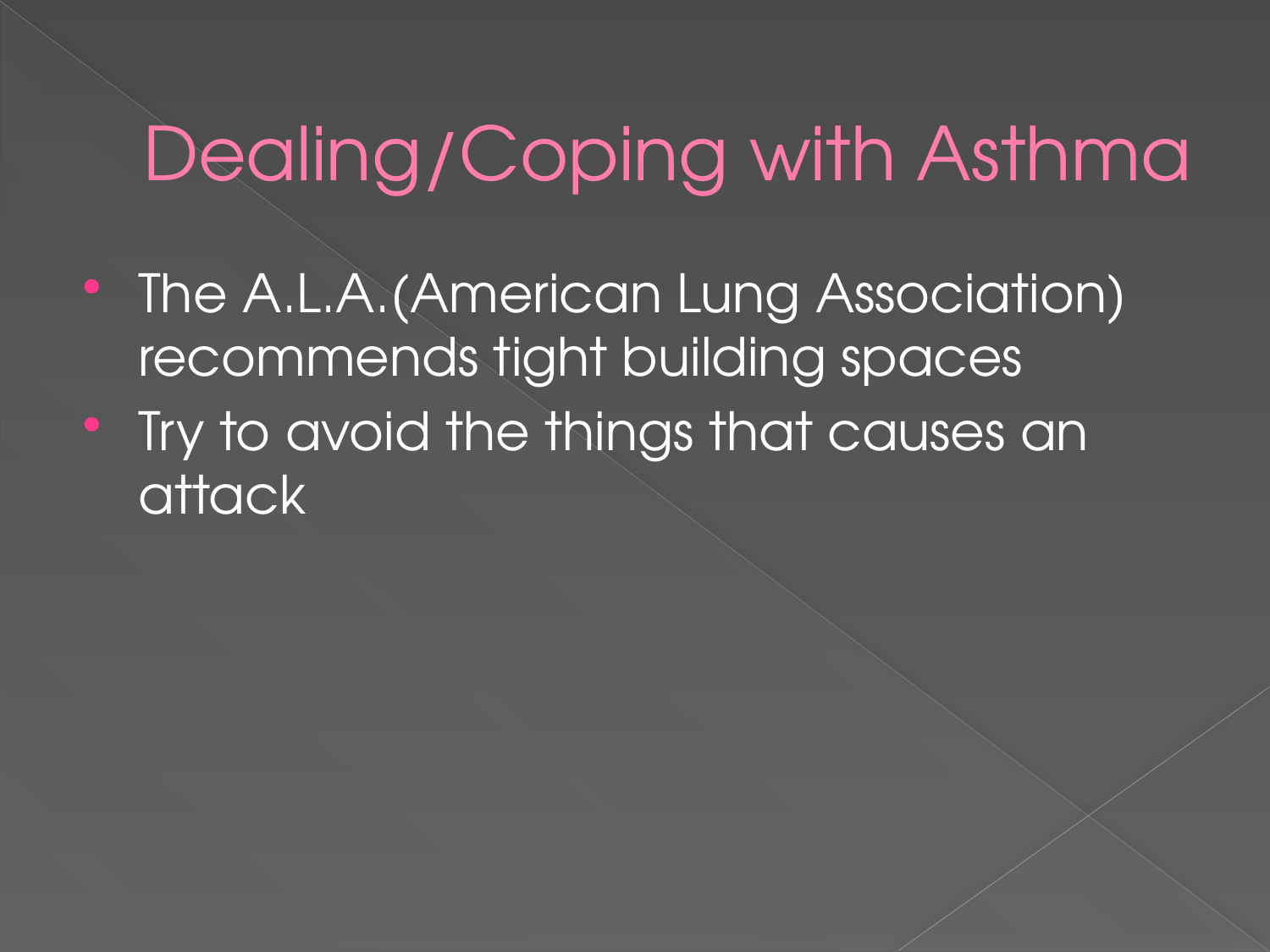

# Dealing/Coping with Asthma
The A.L.A.(American Lung Association) recommends tight building spaces
Try to avoid the things that causes an attack